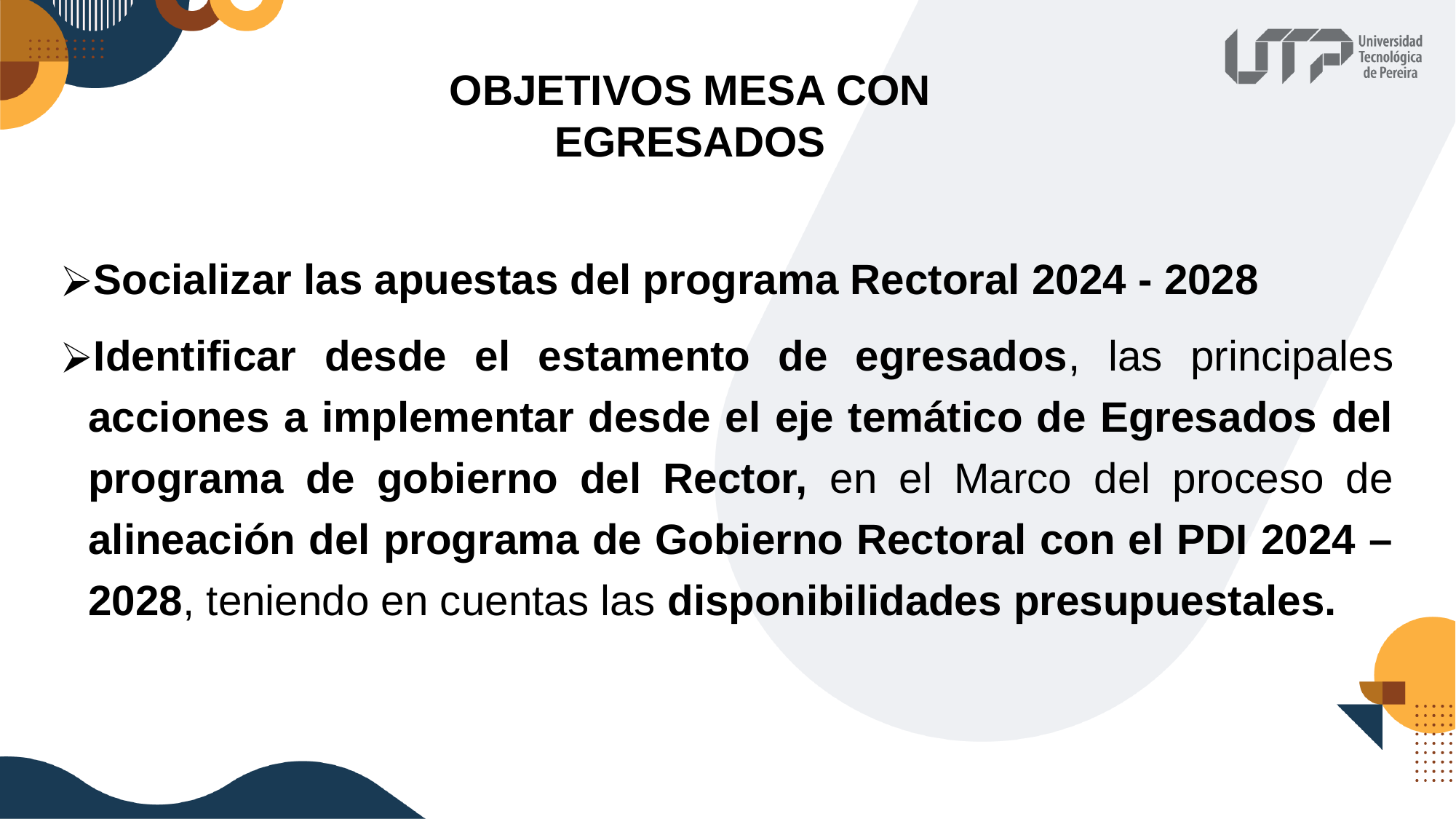

OBJETIVOS MESA CON EGRESADOS
Socializar las apuestas del programa Rectoral 2024 - 2028
Identificar desde el estamento de egresados, las principales acciones a implementar desde el eje temático de Egresados del programa de gobierno del Rector, en el Marco del proceso de alineación del programa de Gobierno Rectoral con el PDI 2024 – 2028, teniendo en cuentas las disponibilidades presupuestales.